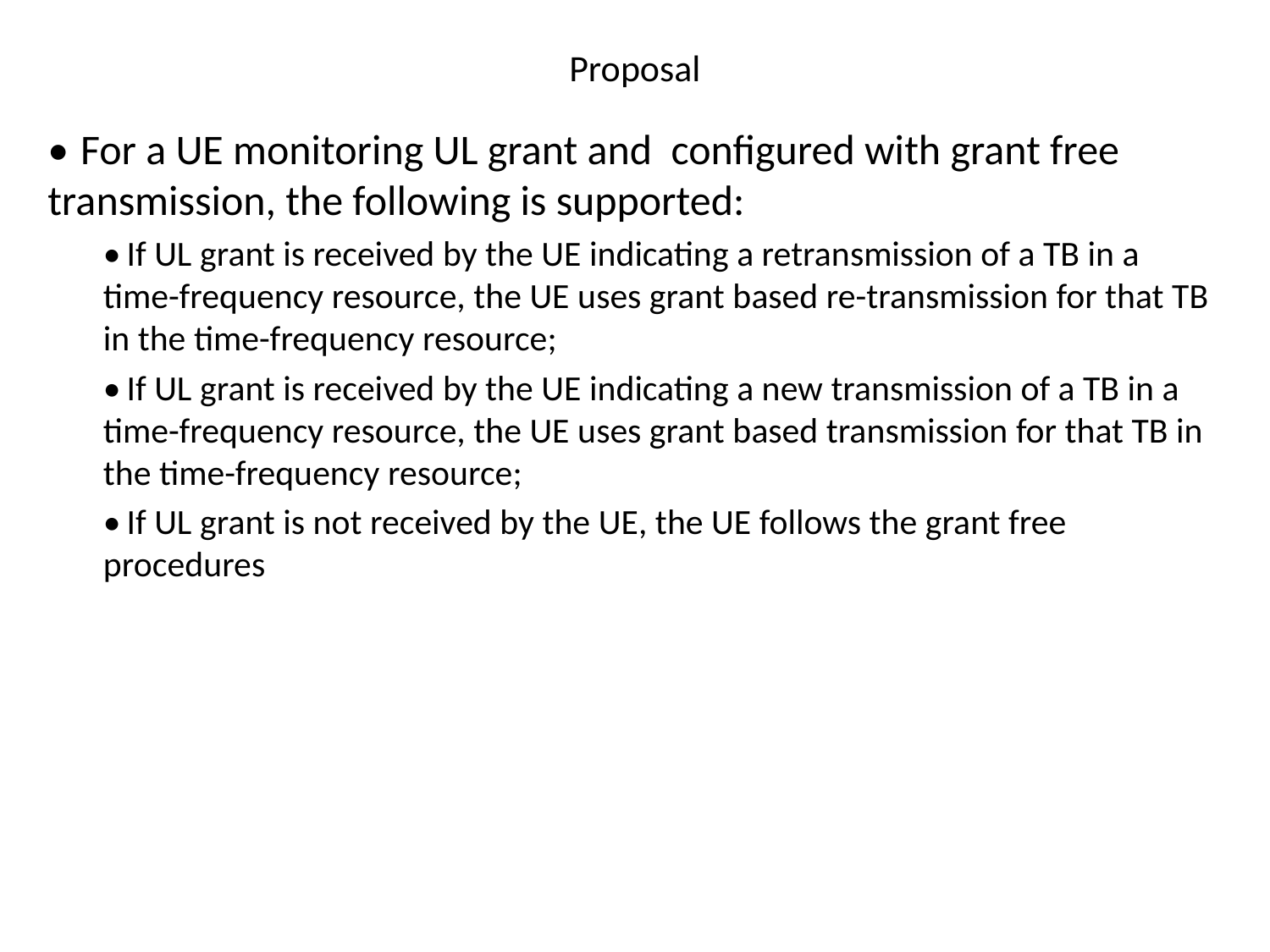

# Proposal
•     For a UE monitoring UL grant and  configured with grant free transmission, the following is supported:
•       If UL grant is received by the UE indicating a retransmission of a TB in a time-frequency resource, the UE uses grant based re-transmission for that TB in the time-frequency resource;
•       If UL grant is received by the UE indicating a new transmission of a TB in a time-frequency resource, the UE uses grant based transmission for that TB in the time-frequency resource;
•       If UL grant is not received by the UE, the UE follows the grant free procedures